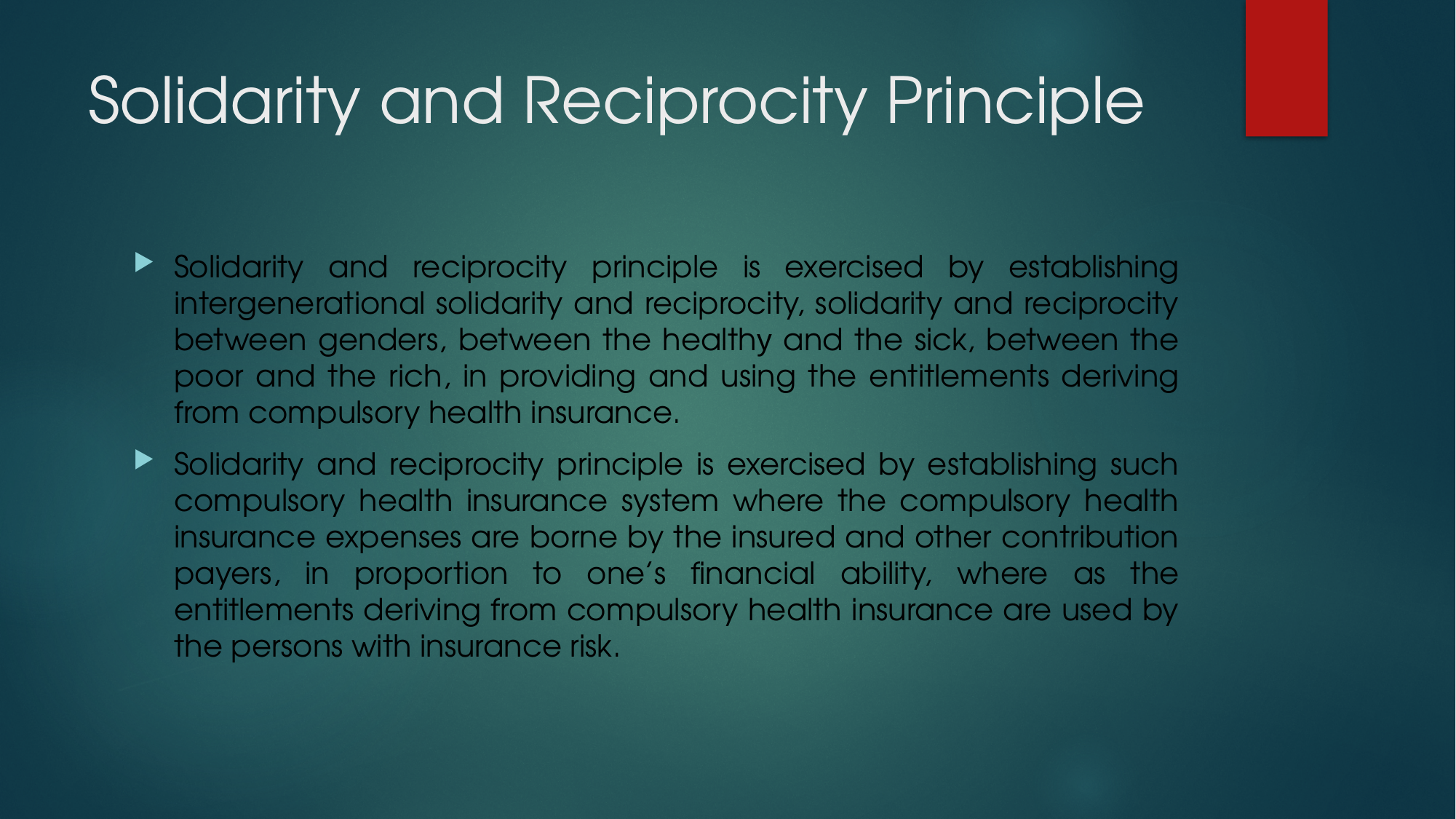

# Solidarity and Reciprocity Principle

Solidarity and reciprocity principle is exercised by establishing intergenerational solidarity and reciprocity, solidarity and reciprocity between genders, between the healthу and the sick, between the poor and the rich, in providing and using the entitlements deriving from compulsory health insurance.
Solidarity and reciprocity principle is exercised by establishing such compulsory health insurance system where the compulsory health insurance expenses are borne by the insured and other contribution payers, in proportion to one’s financial ability, where as the entitlements deriving from compulsory health insurance are used by the persons with insurance risk.